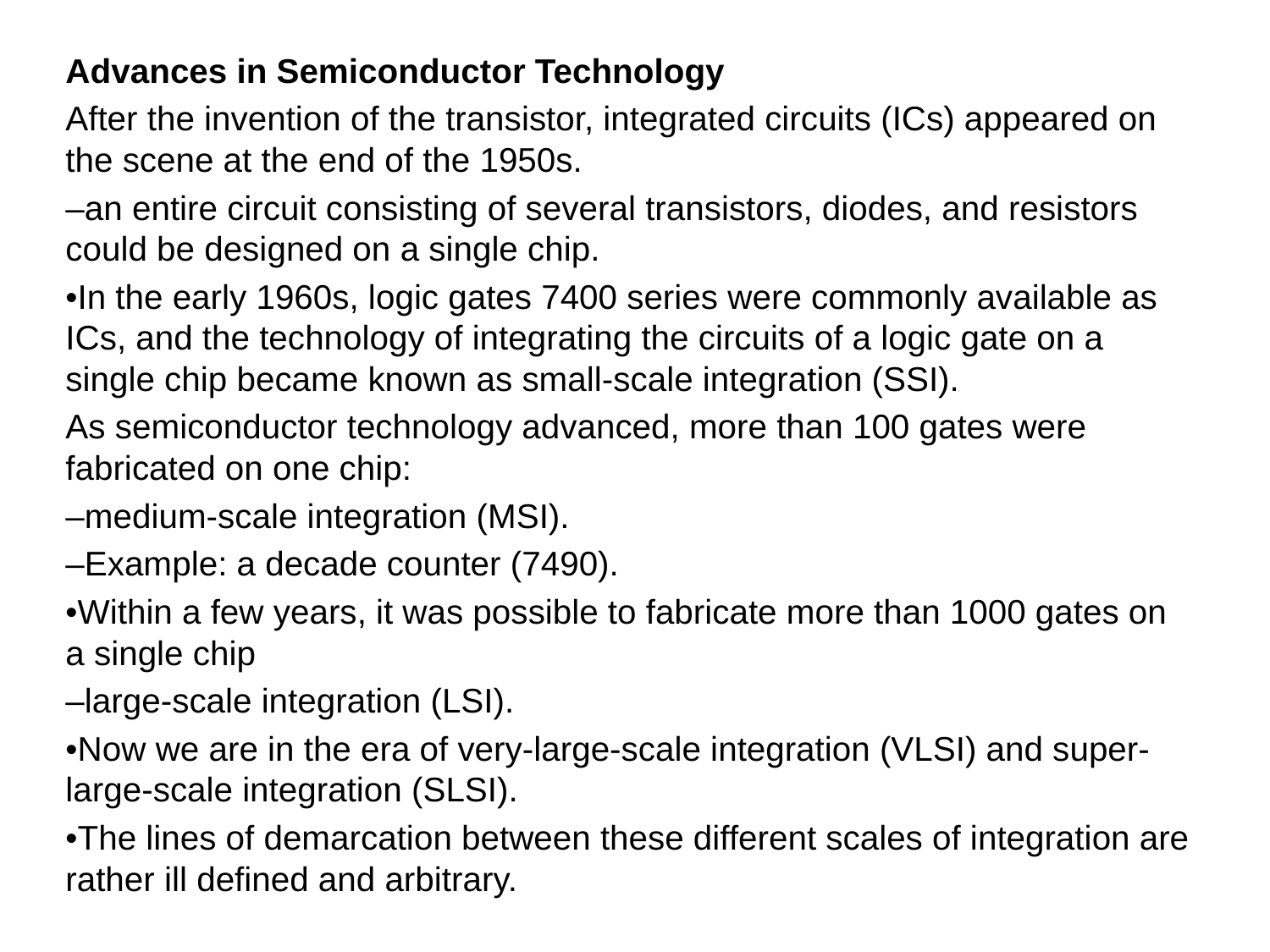

Advances in Semiconductor Technology
After the invention of the transistor, integrated circuits (ICs) appeared on the scene at the end of the 1950s.
–an entire circuit consisting of several transistors, diodes, and resistors could be designed on a single chip.
•In the early 1960s, logic gates 7400 series were commonly available as ICs, and the technology of integrating the circuits of a logic gate on a single chip became known as small-scale integration (SSI).
As semiconductor technology advanced, more than 100 gates were fabricated on one chip:
–medium-scale integration (MSI).
–Example: a decade counter (7490).
•Within a few years, it was possible to fabricate more than 1000 gates on a single chip
–large-scale integration (LSI).
•Now we are in the era of very-large-scale integration (VLSI) and super-large-scale integration (SLSI).
•The lines of demarcation between these different scales of integration are rather ill defined and arbitrary.